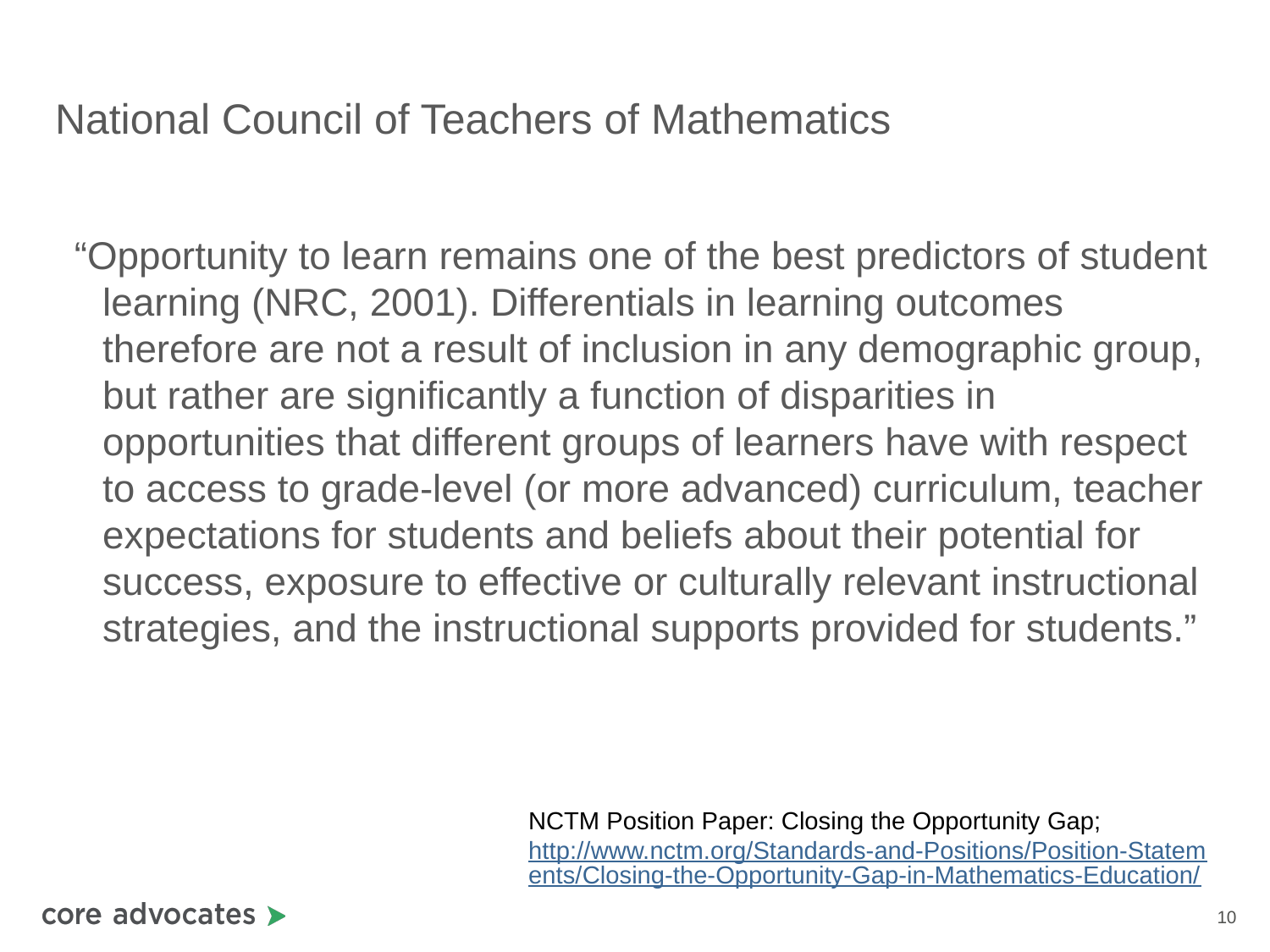

# National Council of Teachers of Mathematics
“Opportunity to learn remains one of the best predictors of student learning (NRC, 2001). Differentials in learning outcomes therefore are not a result of inclusion in any demographic group, but rather are significantly a function of disparities in opportunities that different groups of learners have with respect to access to grade-level (or more advanced) curriculum, teacher expectations for students and beliefs about their potential for success, exposure to effective or culturally relevant instructional strategies, and the instructional supports provided for students.”
NCTM Position Paper: Closing the Opportunity Gap; http://www.nctm.org/Standards-and-Positions/Position-Statements/Closing-the-Opportunity-Gap-in-Mathematics-Education/